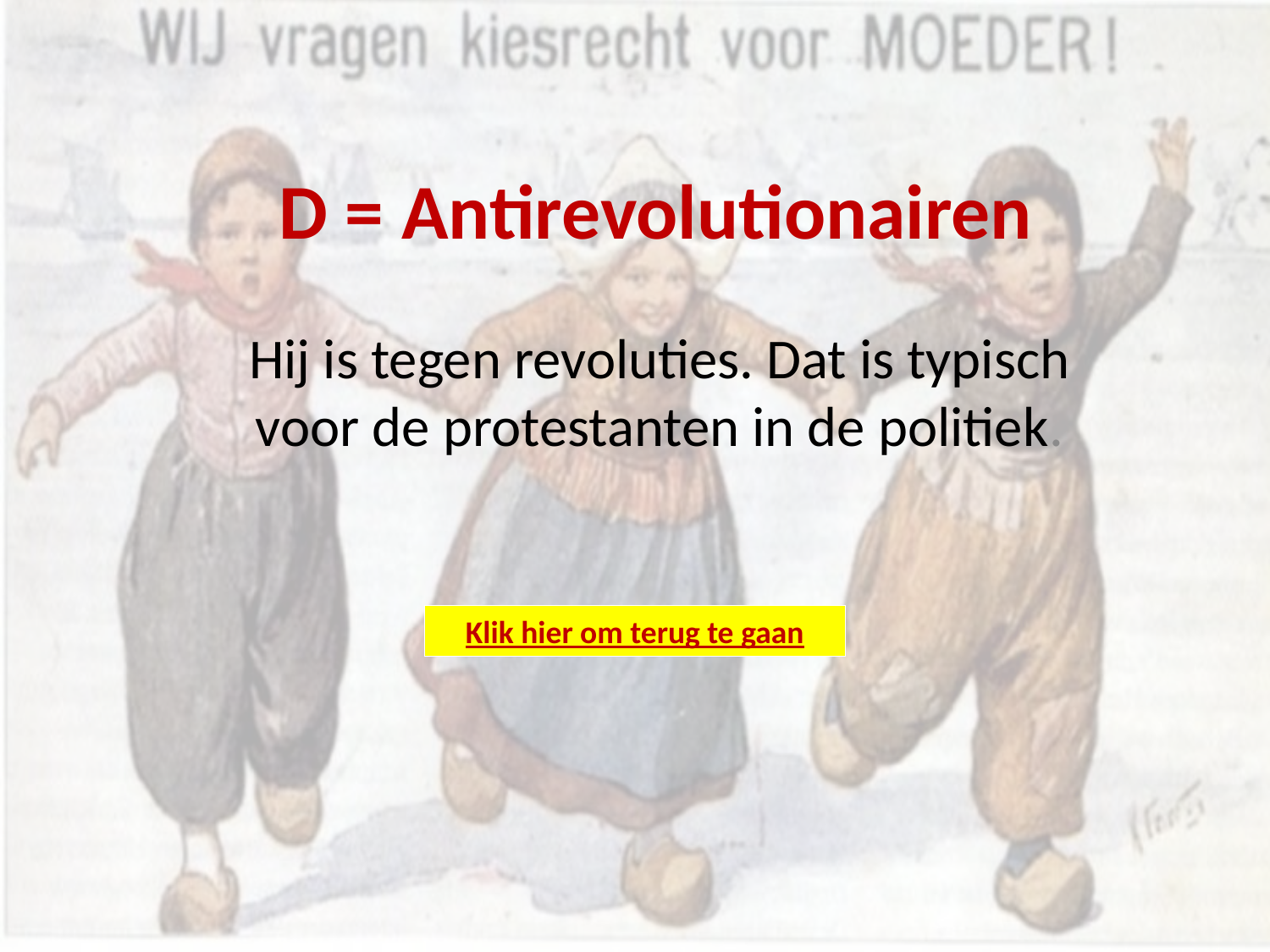

# D = Antirevolutionairen
Hij is tegen revoluties. Dat is typisch voor de protestanten in de politiek.
Klik hier om terug te gaan